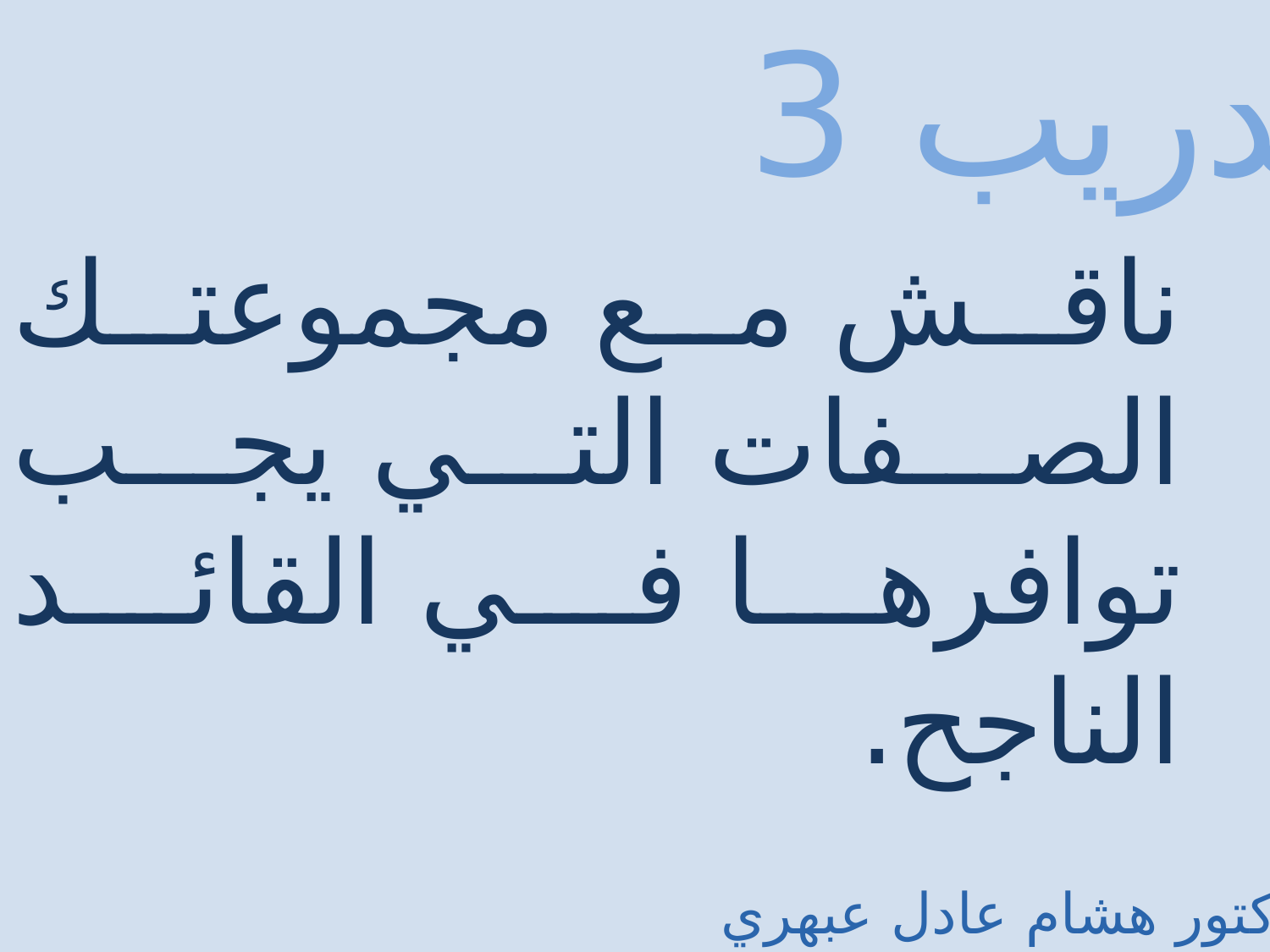

تدريب 3
ناقش مع مجموعتك الصفات التي يجب توافرها في القائد الناجح.
الدكتور هشام عادل عبهري